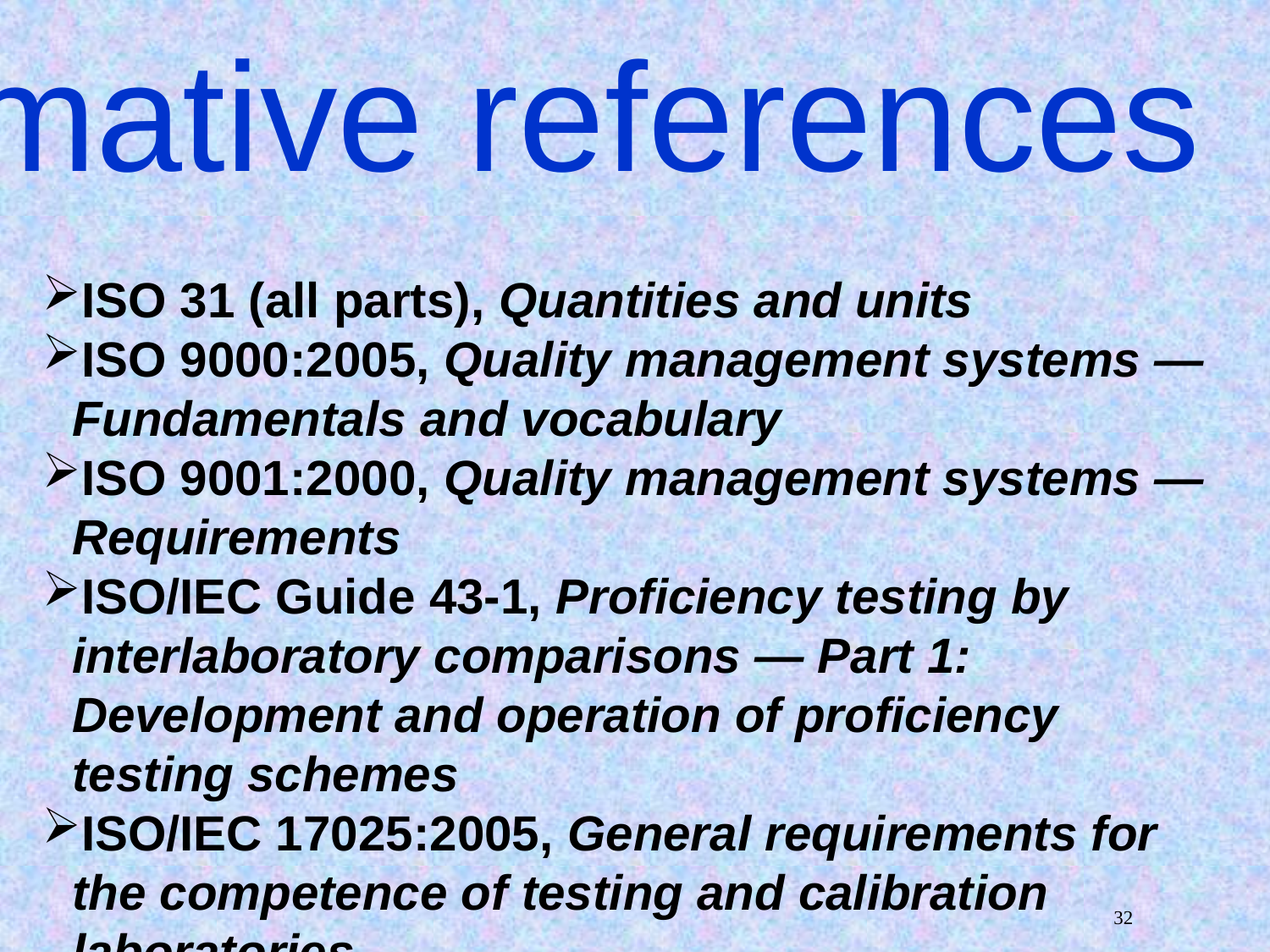

Normative references
ISO 31 (all parts), Quantities and units
ISO 9000:2005, Quality management systems — Fundamentals and vocabulary
ISO 9001:2000, Quality management systems — Requirements
ISO/IEC Guide 43-1, Proficiency testing by interlaboratory comparisons — Part 1: Development and operation of proficiency testing schemes
ISO/IEC 17025:2005, General requirements for the competence of testing and calibration laboratories